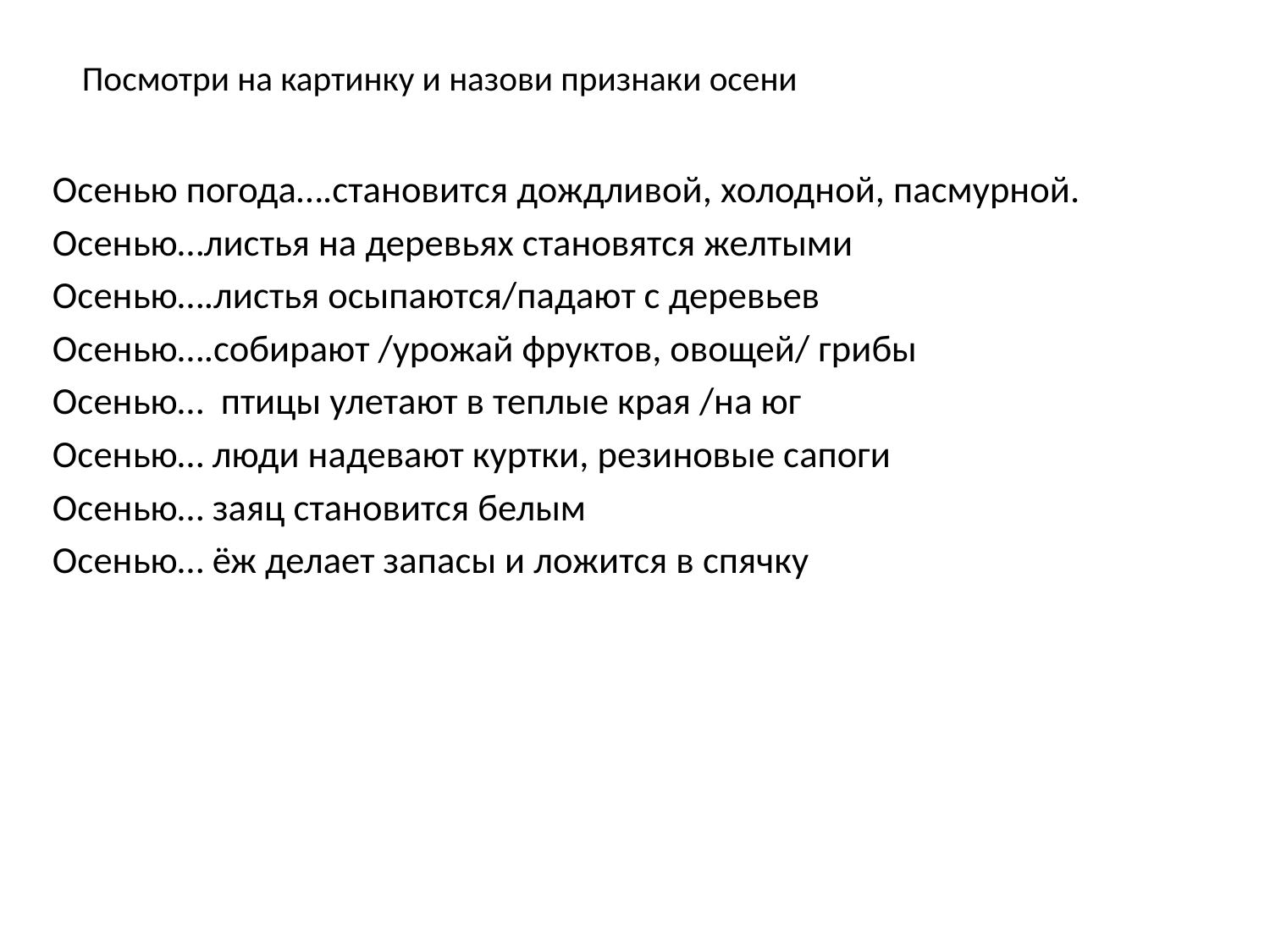

Посмотри на картинку и назови признаки осени
Осенью погода….становится дождливой, холодной, пасмурной.
Осенью…листья на деревьях становятся желтыми
Осенью….листья осыпаются/падают с деревьев
Осенью….собирают /урожай фруктов, овощей/ грибы
Осенью…  птицы улетают в теплые края /на юг
Осенью… люди надевают куртки, резиновые сапоги
Осенью… заяц становится белым
Осенью… ёж делает запасы и ложится в спячку